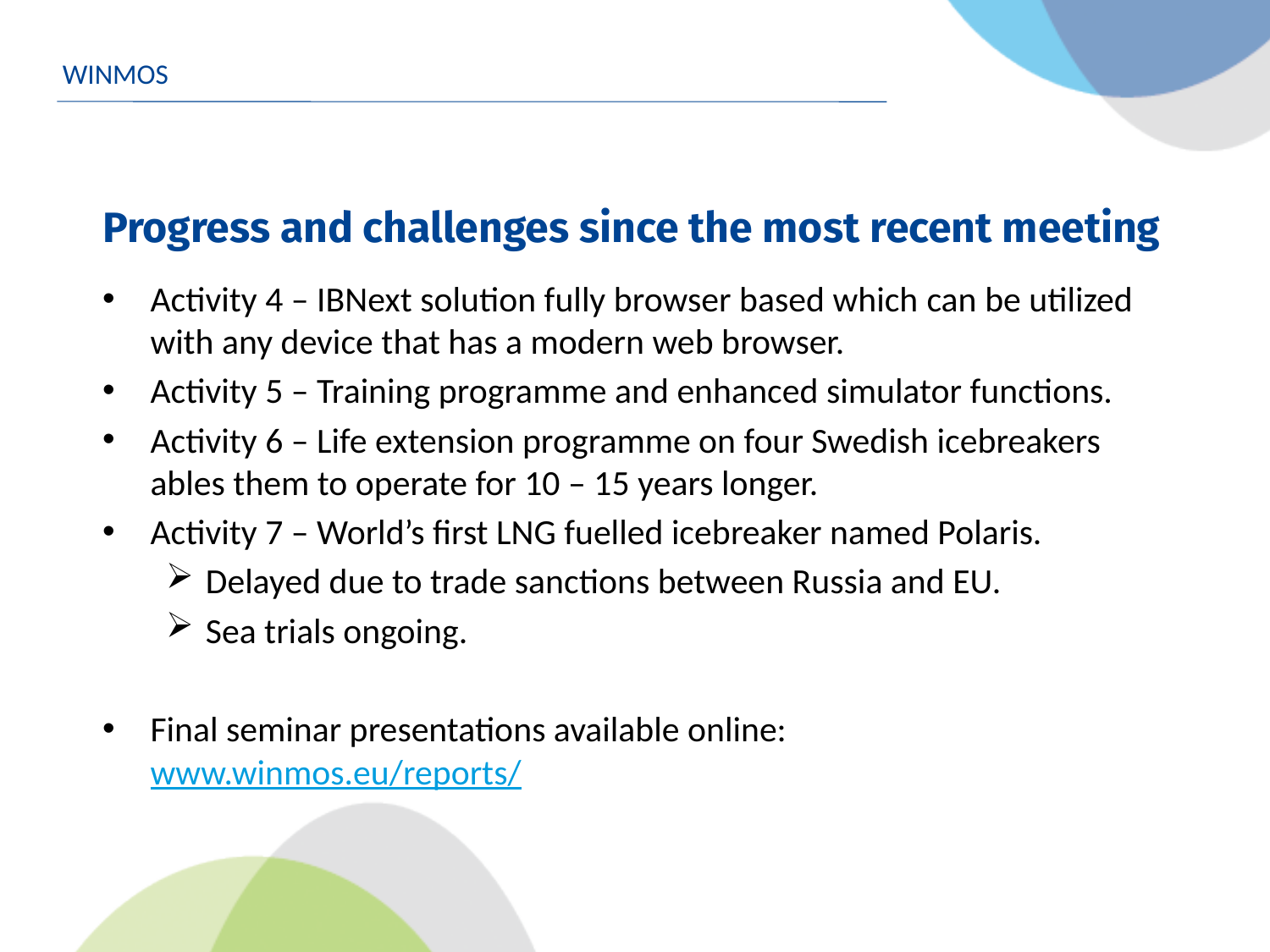

WINMOS
# Progress and challenges since the most recent meeting
Activity 4 – IBNext solution fully browser based which can be utilized with any device that has a modern web browser.
Activity 5 – Training programme and enhanced simulator functions.
Activity 6 – Life extension programme on four Swedish icebreakers ables them to operate for 10 – 15 years longer.
Activity 7 – World’s first LNG fuelled icebreaker named Polaris.
Delayed due to trade sanctions between Russia and EU.
Sea trials ongoing.

Final seminar presentations available online: www.winmos.eu/reports/